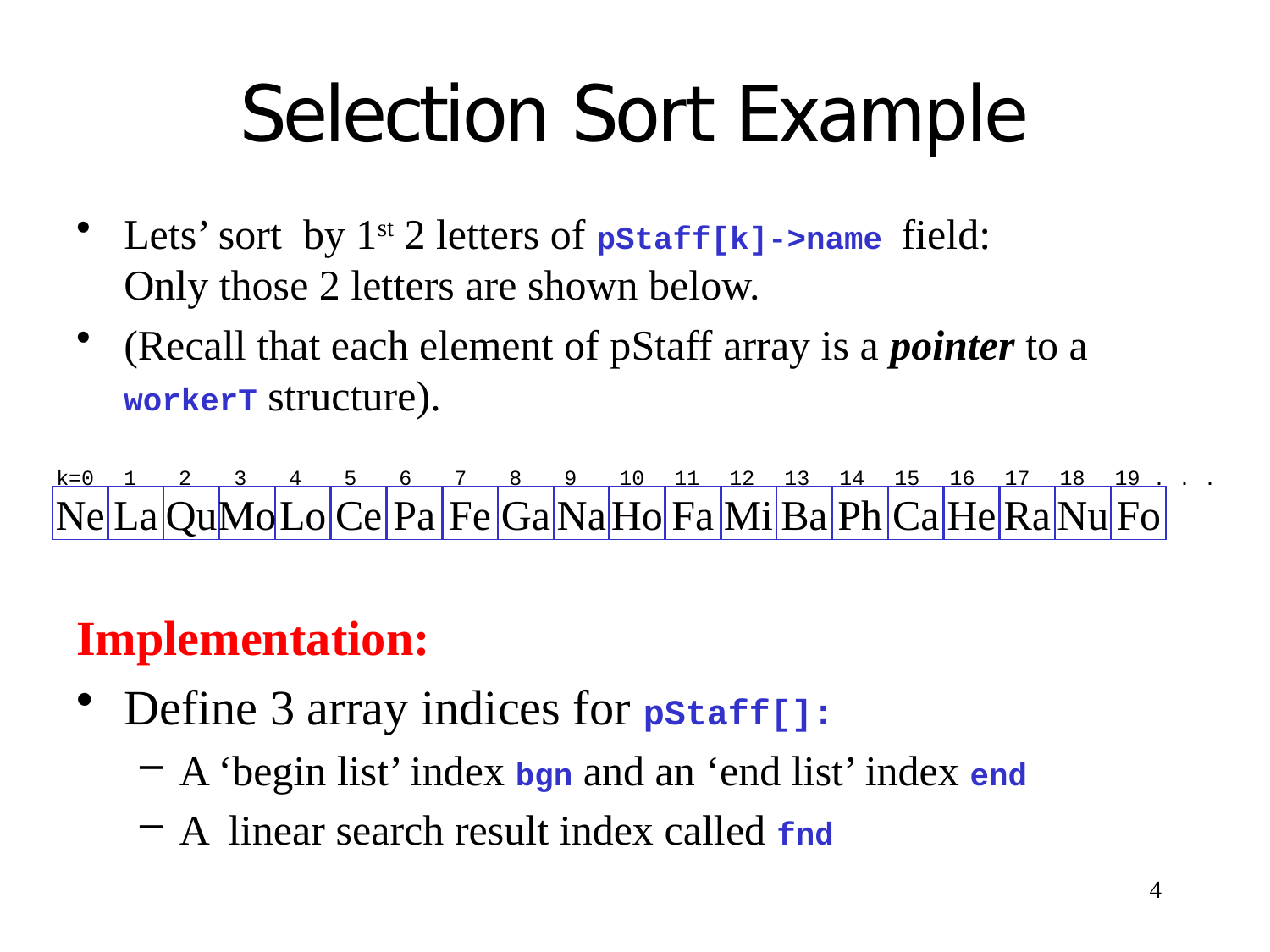

# Selection Sort Example
Lets’ sort  by 1st 2 letters of pStaff[k]->name field:
Only those 2 letters are shown below.
(Recall that each element of pStaff array is a pointer to a workerT structure).

Implementation:
Define 3 array indices for pStaff[]:
A ‘begin list’ index bgn and an ‘end list’ index end
A  linear search result index called fnd
k=0  1   2   3   4   5   6   7   8   9   10  11  12  13  14  15  16  17  18  19 . . .
Ne
La
Qu
Mo
Lo
Ce
Pa
Fe
Ga
Na
Ho
Fa
Mi
Ba
Ph
Ca
He
Ra
Nu
Fo
4